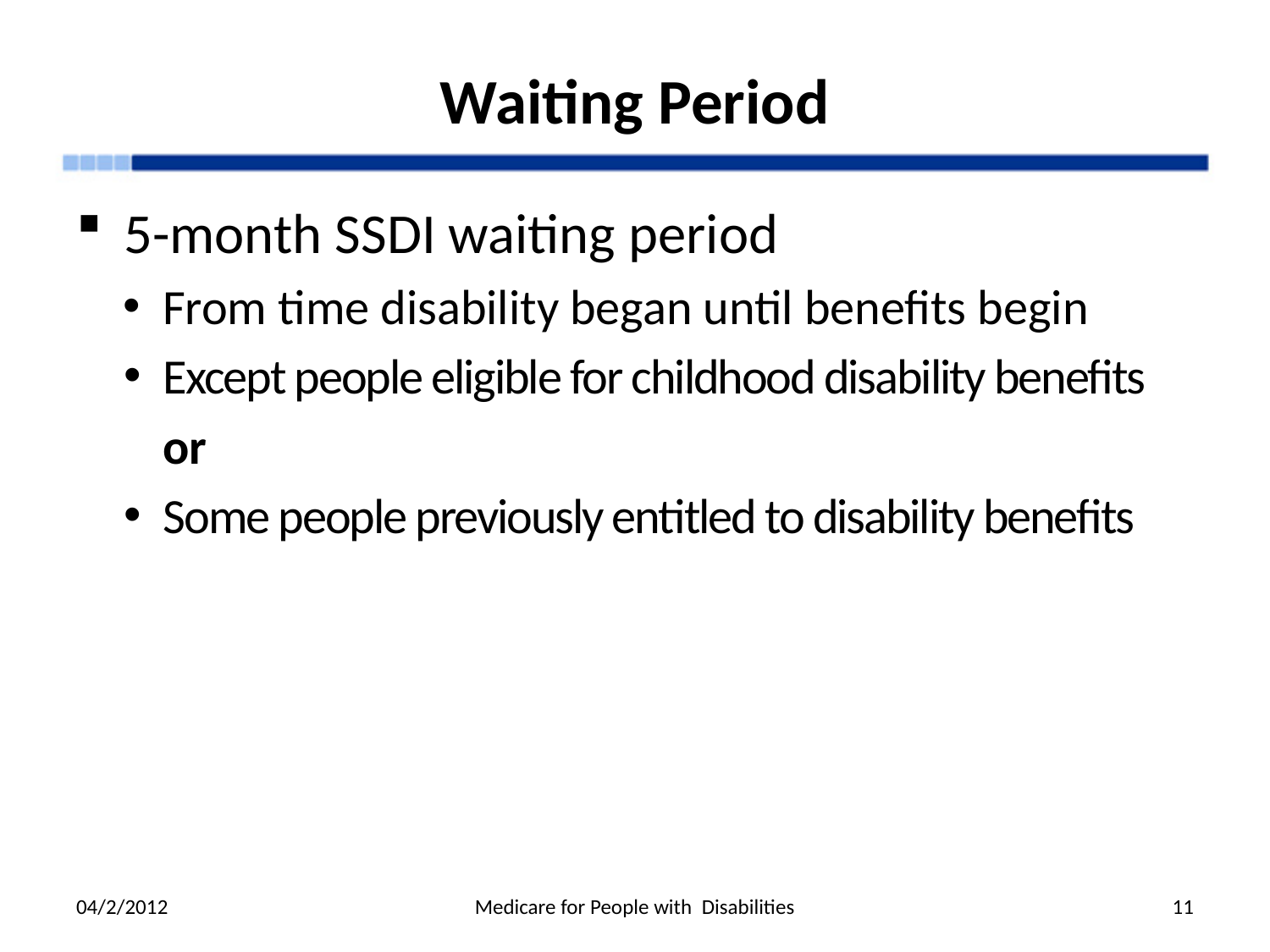

# Waiting Period
5-month SSDI waiting period
From time disability began until benefits begin
Except people eligible for childhood disability benefits
	or
Some people previously entitled to disability benefits

04/2/2012
Medicare for People with  Disabilities
11